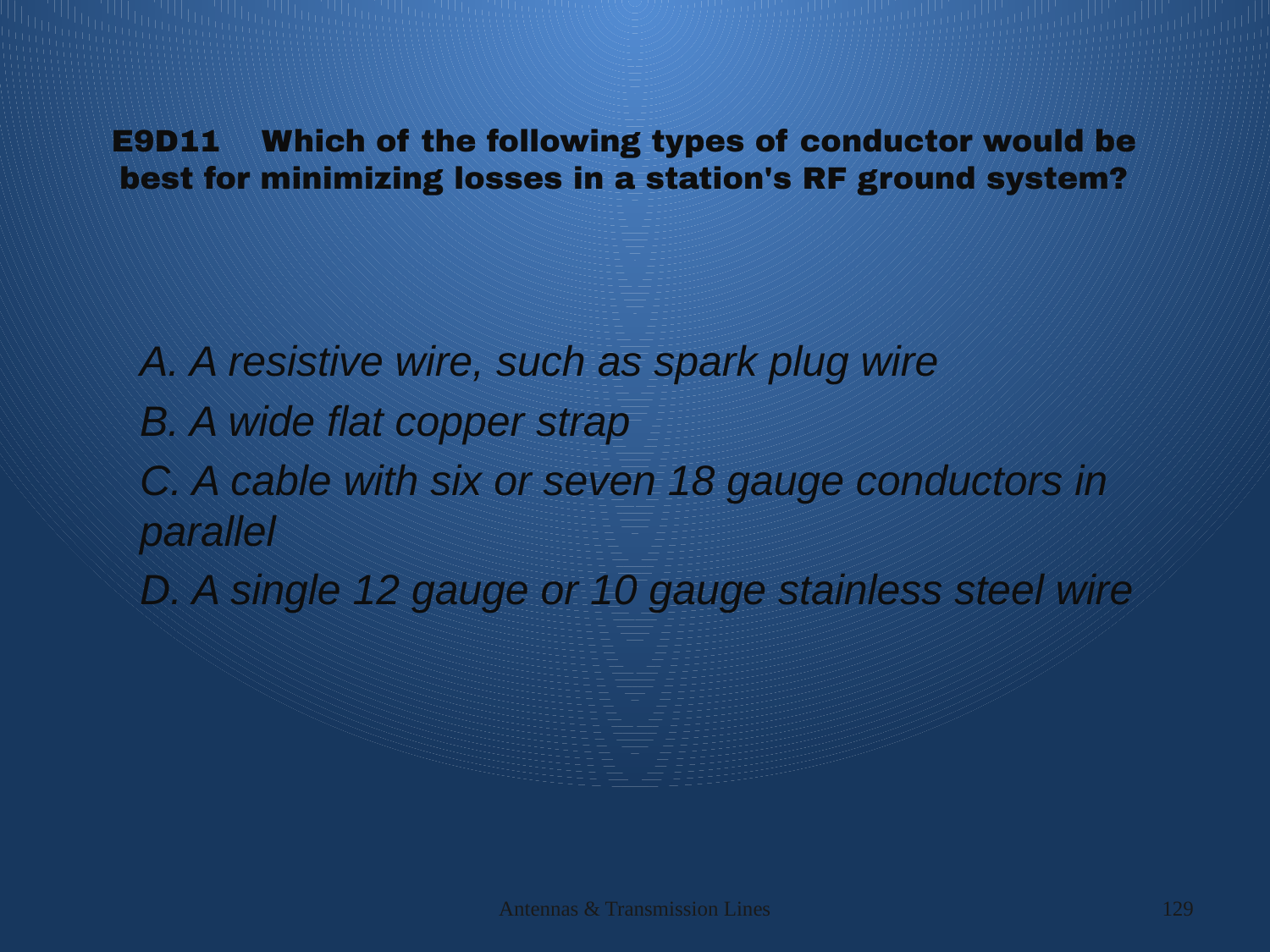

# E9D11    Which of the following types of conductor would be best for minimizing losses in a station's RF ground system?
A. A resistive wire, such as spark plug wire
B. A wide flat copper strap
C. A cable with six or seven 18 gauge conductors in parallel
D. A single 12 gauge or 10 gauge stainless steel wire
Antennas & Transmission Lines
129